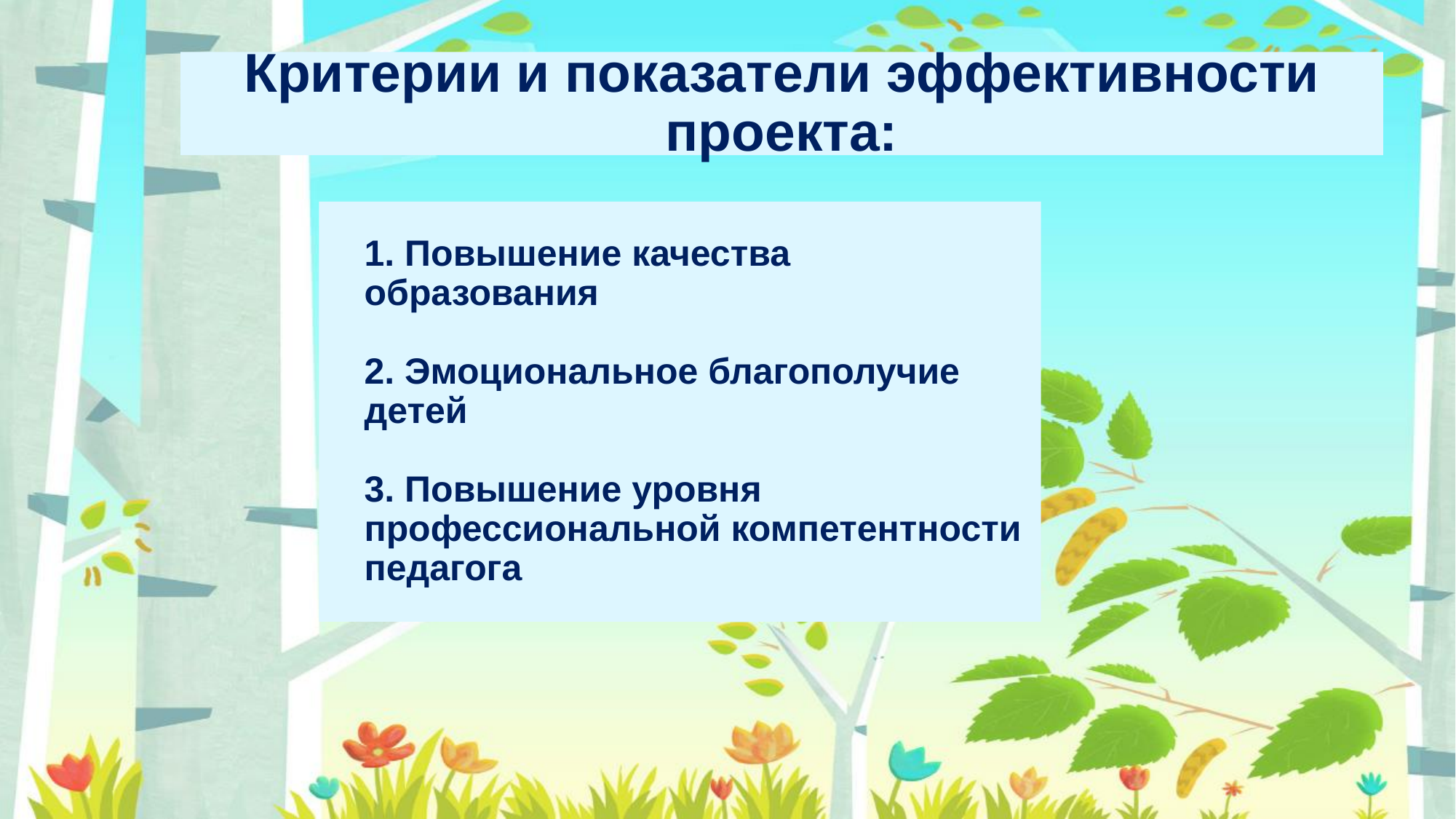

Критерии и показатели эффективности проекта:
# 1. Повышение качества образования 2. Эмоциональное благополучие детей 3. Повышение уровня профессиональной компетентности педагога